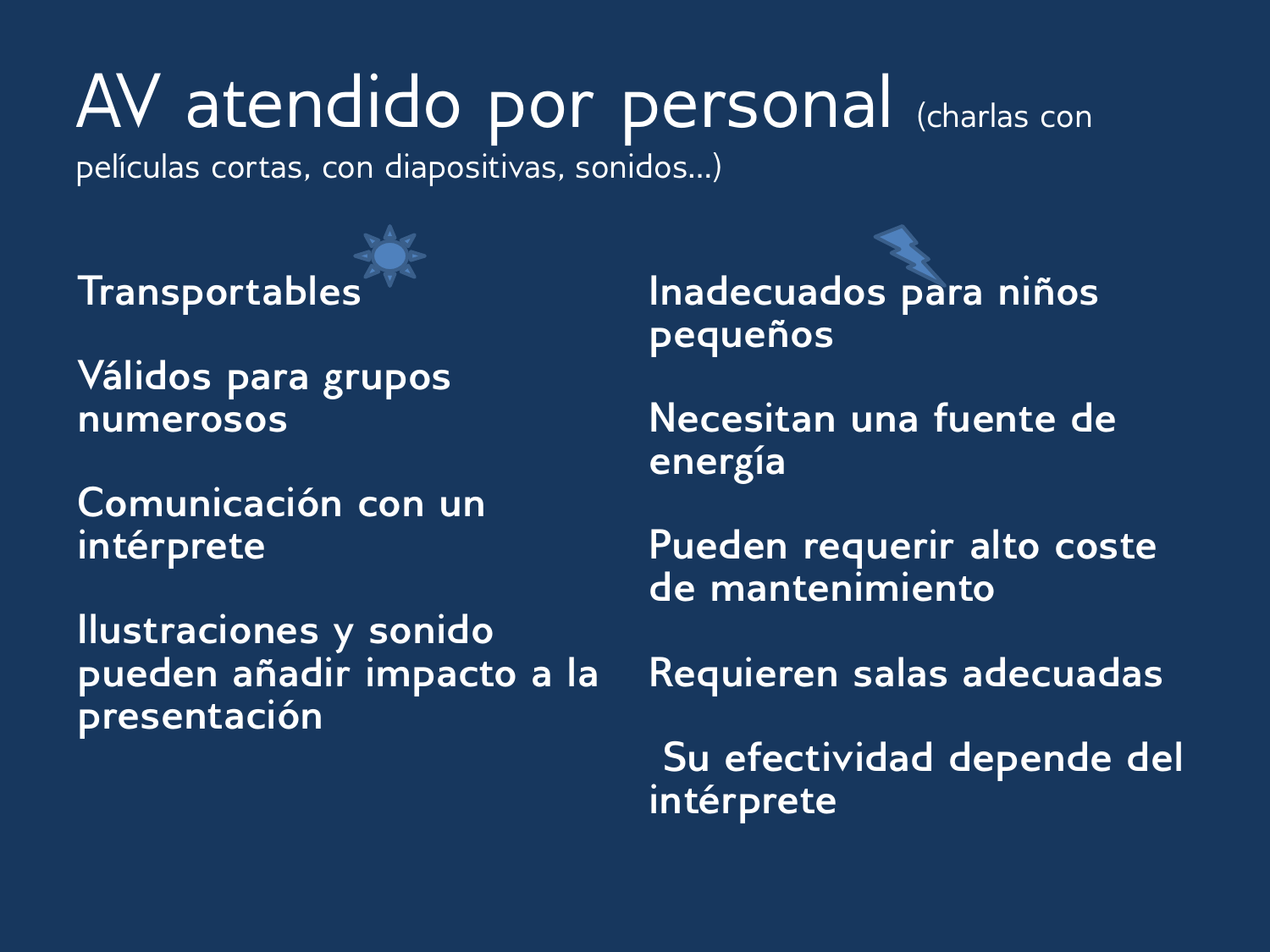

AV atendido por personal (charlas con películas cortas, con diapositivas, sonidos…)
| Transportables Válidos para grupos numerosos Comunicación con un intérprete Ilustraciones y sonido pueden añadir impacto a la presentación | Inadecuados para niños pequeños Necesitan una fuente de energía Pueden requerir alto coste de mantenimiento Requieren salas adecuadas Su efectividad depende del intérprete |
| --- | --- |